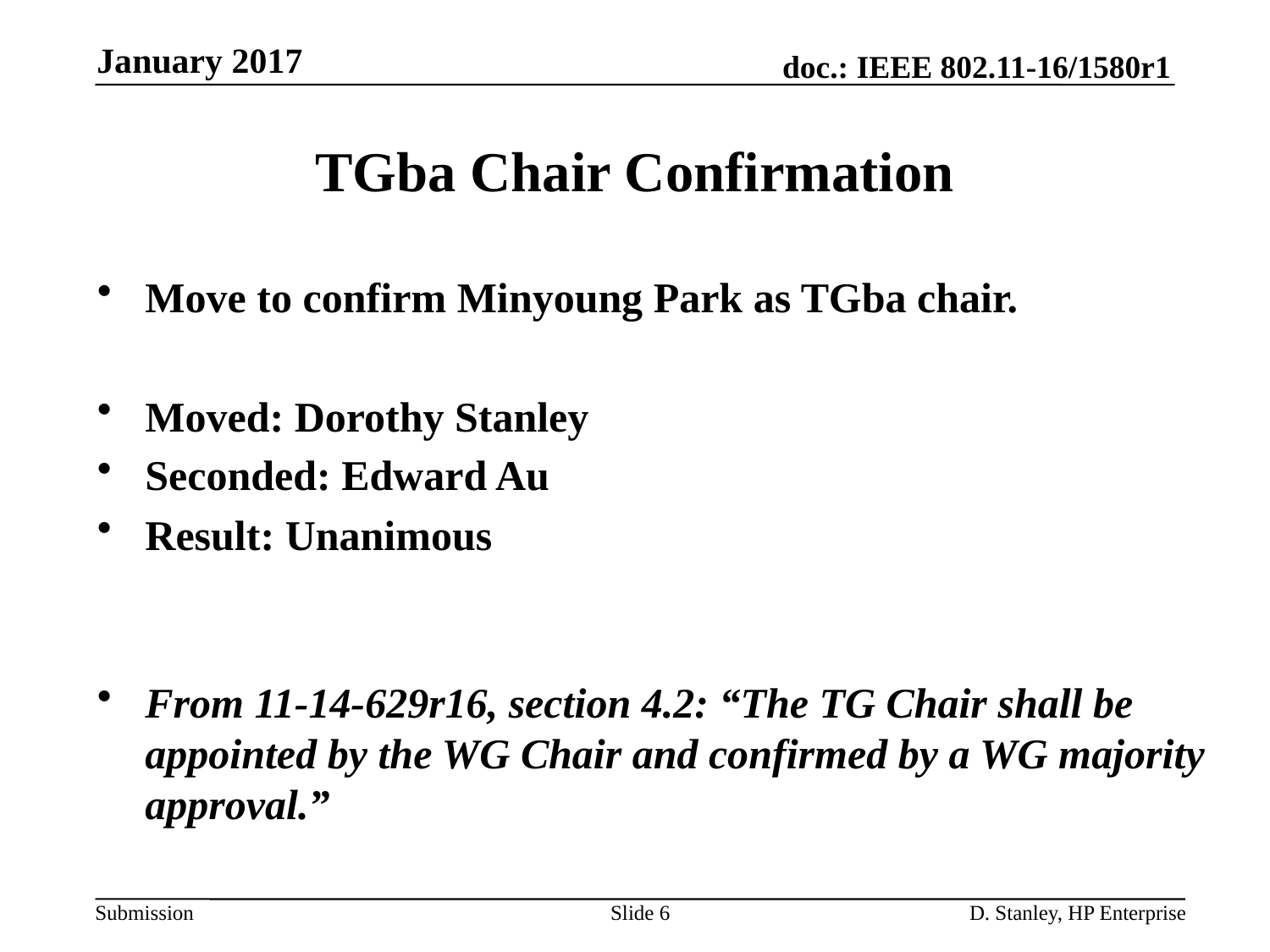

January 2017
# TGba Chair Confirmation
Move to confirm Minyoung Park as TGba chair.

Moved: Dorothy Stanley
Seconded: Edward Au
Result: Unanimous

From 11-14-629r16, section 4.2: “The TG Chair shall be appointed by the WG Chair and confirmed by a WG majority approval.”

Slide 6
D. Stanley, HP Enterprise